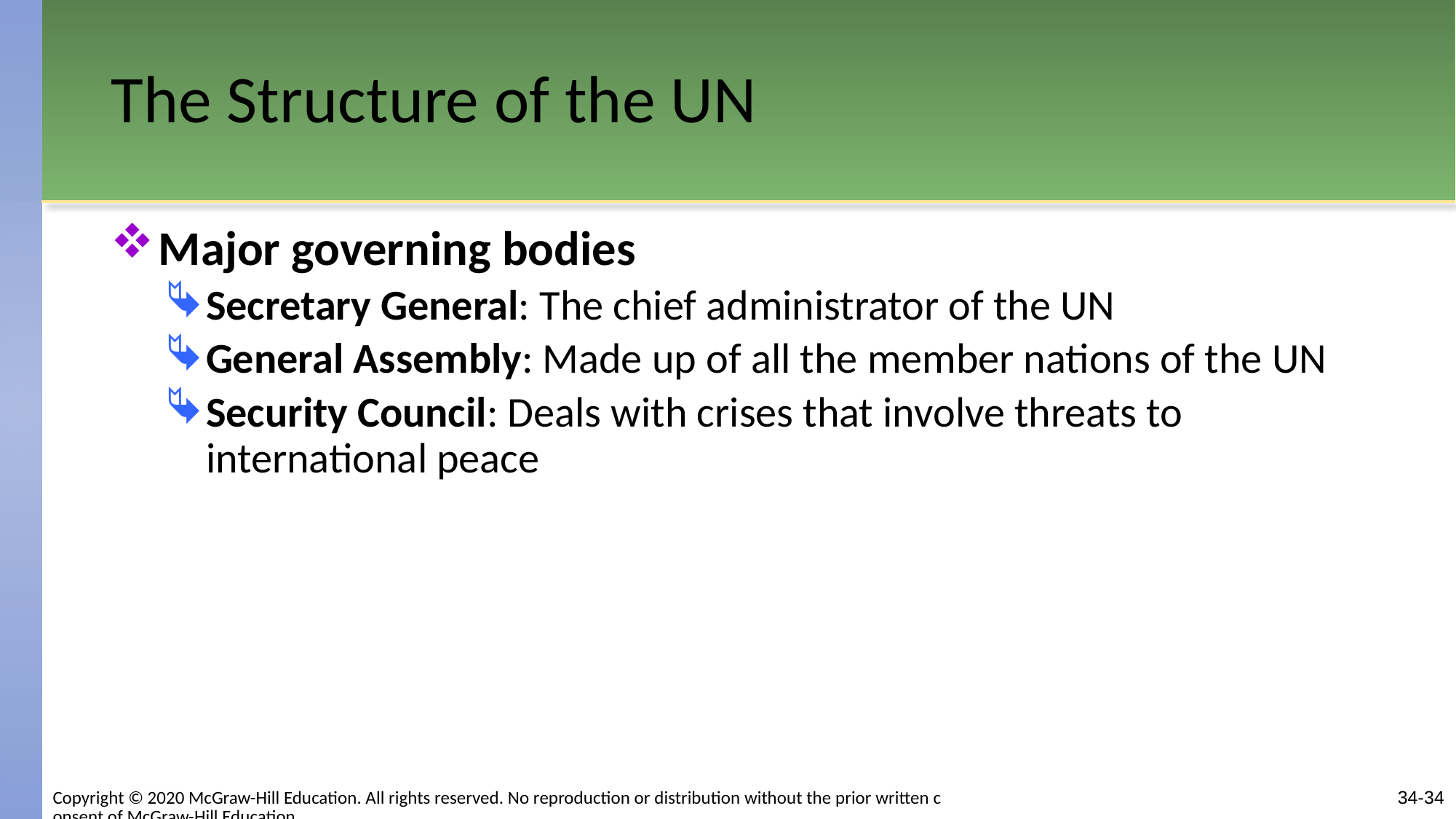

# The Structure of the UN
Major governing bodies
Secretary General: The chief administrator of the UN
General Assembly: Made up of all the member nations of the UN
Security Council: Deals with crises that involve threats to international peace
Copyright © 2020 McGraw-Hill Education. All rights reserved. No reproduction or distribution without the prior written consent of McGraw-Hill Education.
34-34